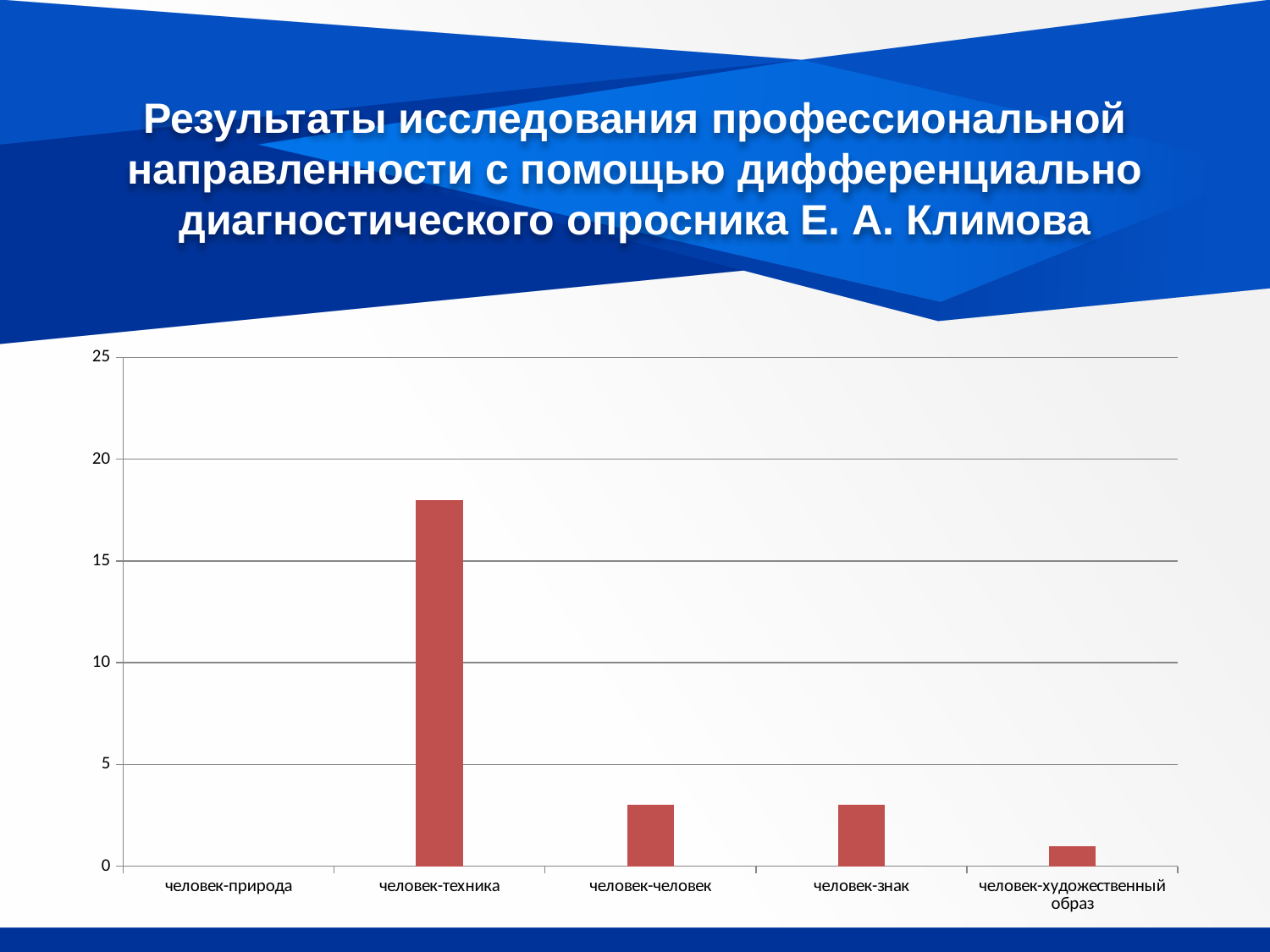

# Результаты исследования профессиональной направленности с помощью дифференциально диагностического опросника Е. А. Климова

### Chart

| Category | Ряд 1 | Ряд 2 | Ряд 3 |
|---|---|---|---|
| человек-природа | None | None | None |
| человек-техника | None | 18.0 | None |
| человек-человек | None | 3.0 | None |
| человек-знак | None | 3.0 | None |
| человек-художественный образ | None | 1.0 | None |